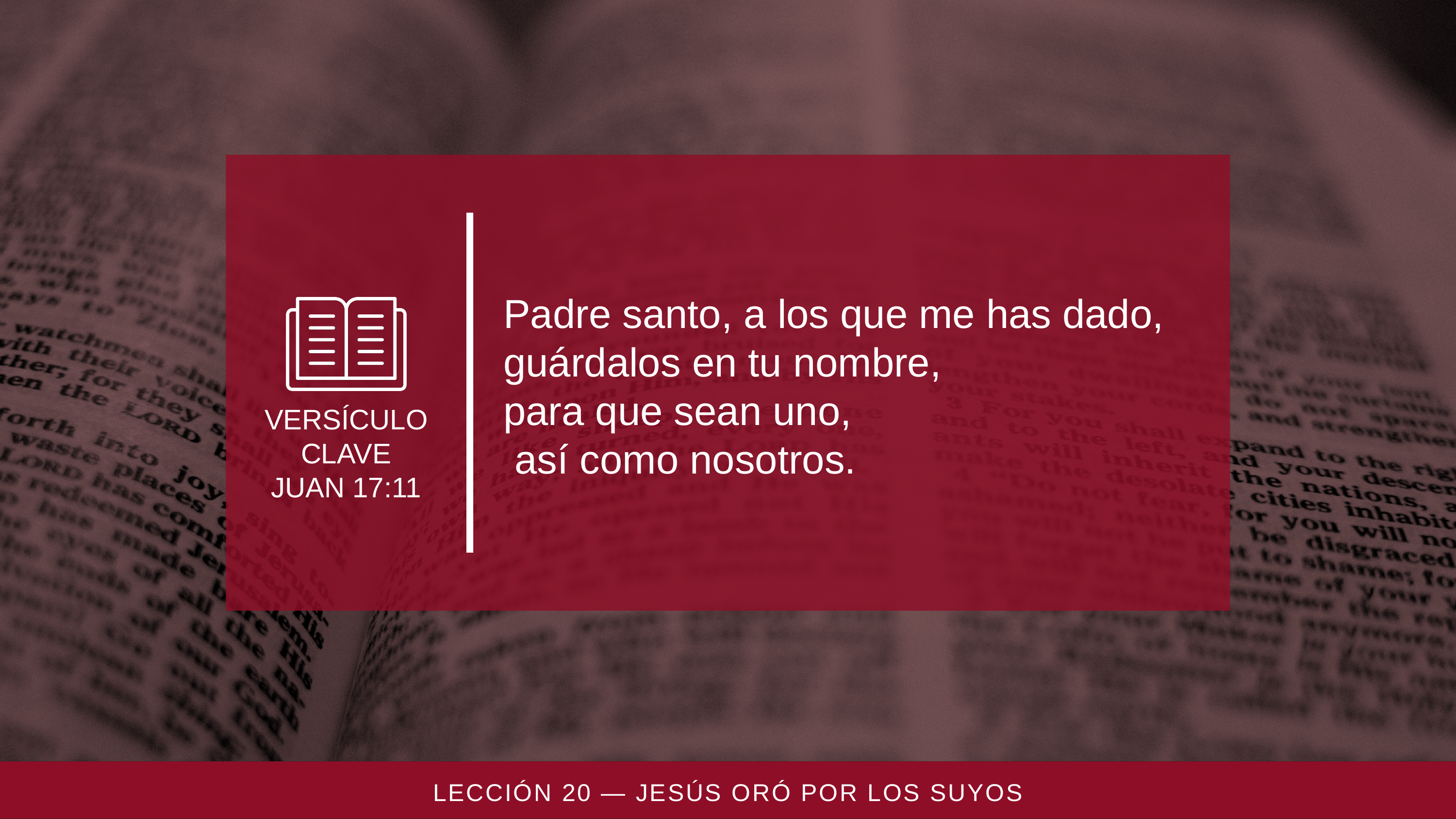

Padre santo, a los que me has dado, guárdalos en tu nombre,
para que sean uno,
 así como nosotros.